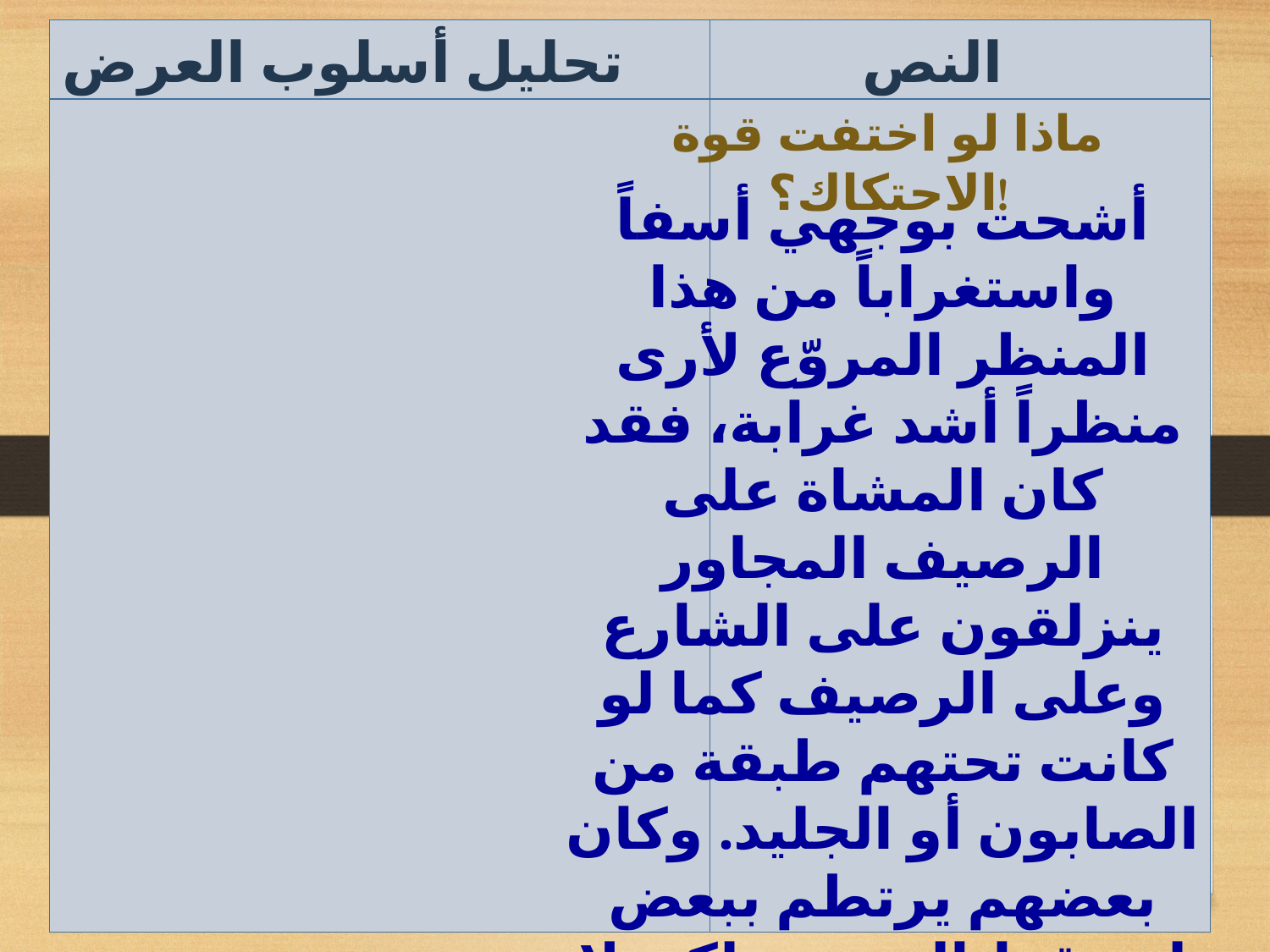

|  |  |
| --- | --- |
|  |  |
تحليل أسلوب العرض
النص
ماذا لو اختفت قوة الاحتكاك؟!
أشحت بوجهي أسفاً واستغراباً من هذا المنظر المروّع لأرى منظراً أشد غرابة، فقد كان المشاة على الرصيف المجاور ينزلقون على الشارع وعلى الرصيف كما لو كانت تحتهم طبقة من الصابون أو الجليد. وكان بعضهم يرتطم ببعض ليسقط الجميع ولكن لا ليسكنوا بل ليواصلوا الانزلاق على الأرض حتى يرتطم أحدهم بالآخر أو بجدار فيرتد ثانية.